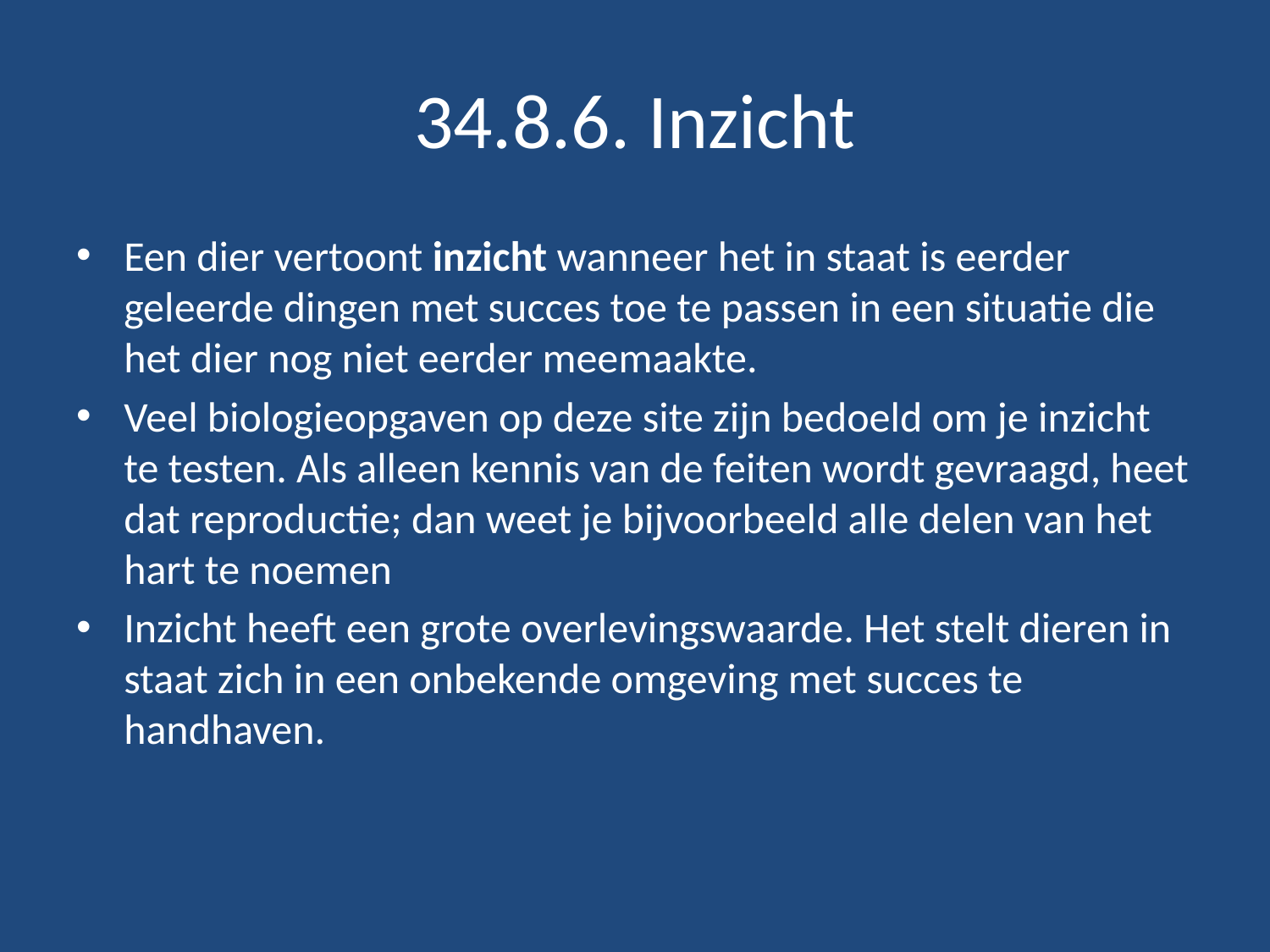

# 34.8.6. Inzicht
Een dier vertoont inzicht wanneer het in staat is eerder geleerde dingen met succes toe te passen in een situatie die het dier nog niet eerder meemaakte.
Veel biologieopgaven op deze site zijn bedoeld om je inzicht te testen. Als alleen kennis van de feiten wordt gevraagd, heet dat reproductie; dan weet je bijvoorbeeld alle delen van het hart te noemen
Inzicht heeft een grote overlevingswaarde. Het stelt dieren in staat zich in een onbekende omgeving met succes te handhaven.